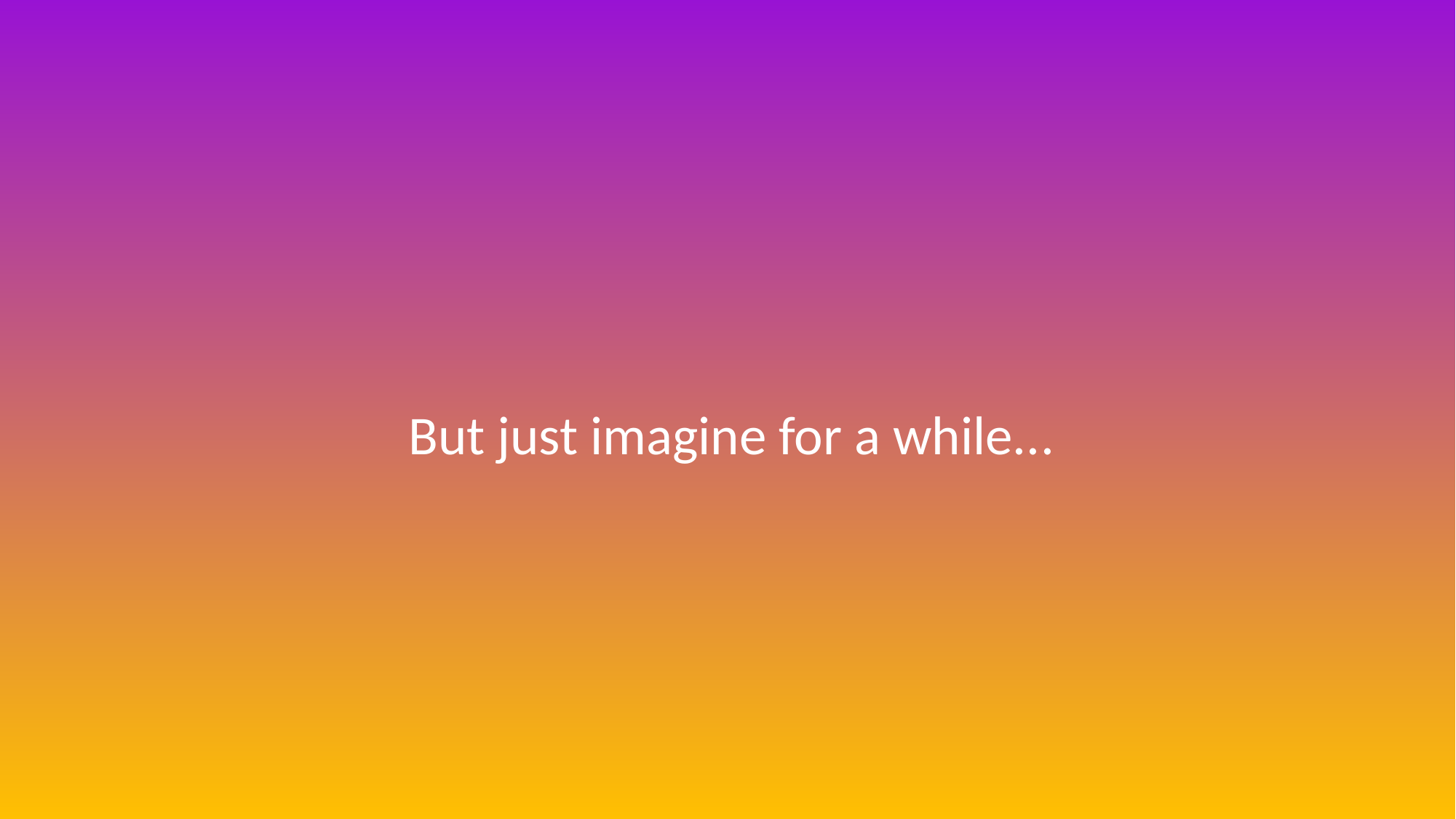

# But just imagine for a while...